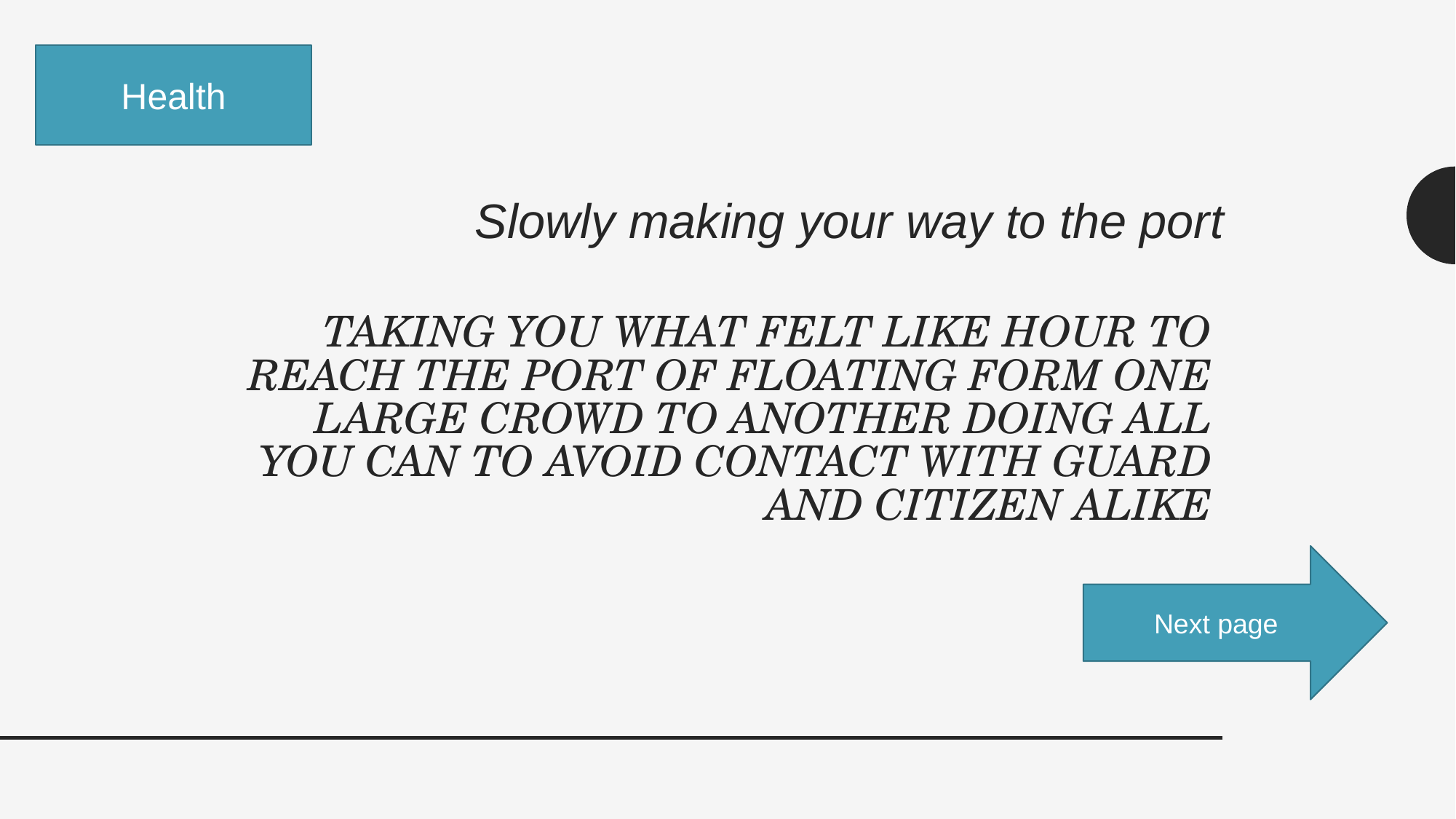

Health
Slowly making your way to the port
# Taking you what felt like hour to reach the port of floating form one large crowd to another doing all you can to avoid contact with guard and citizen alike
Next page